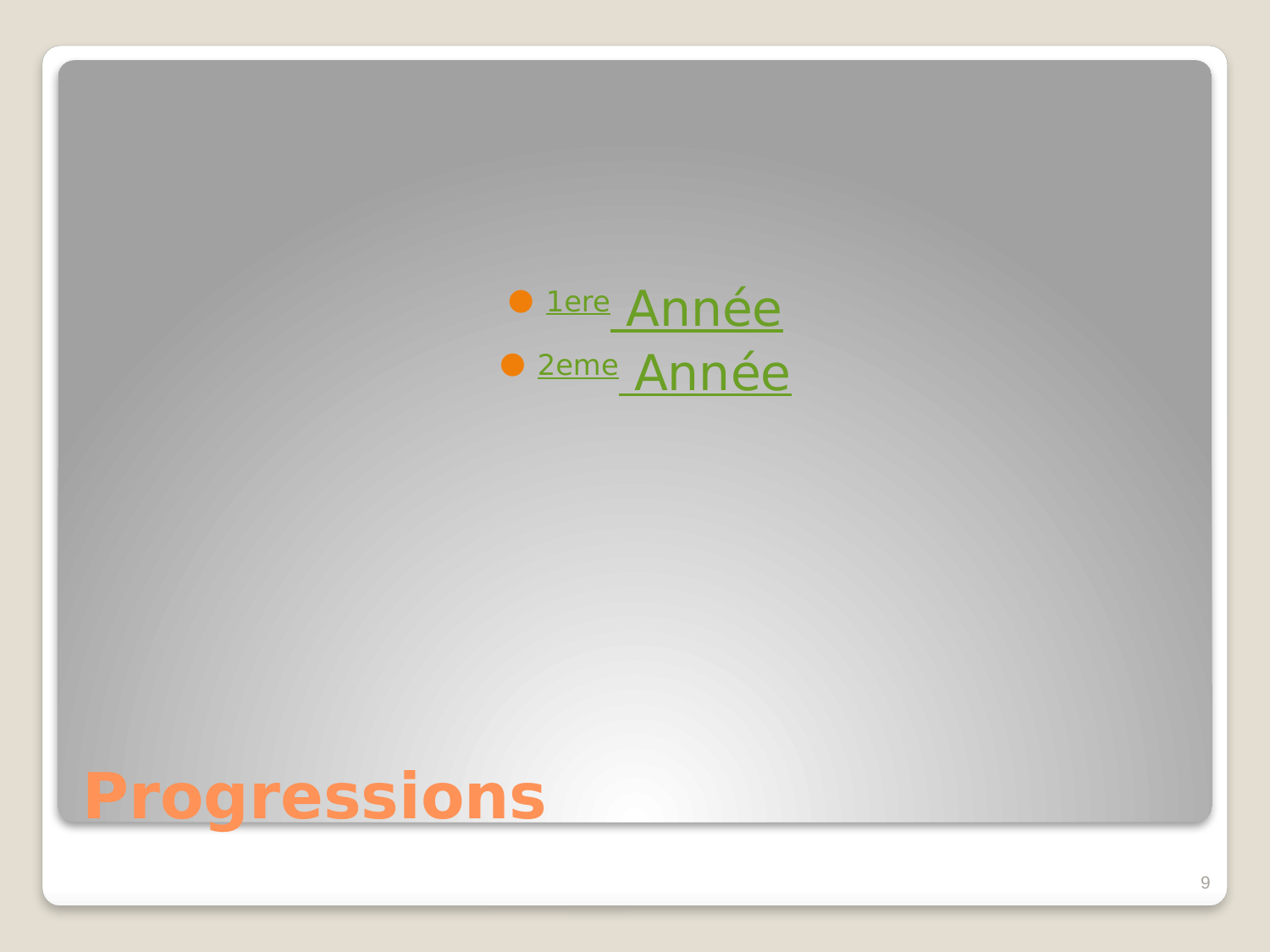

1ere Année
2eme Année
# Progressions
9